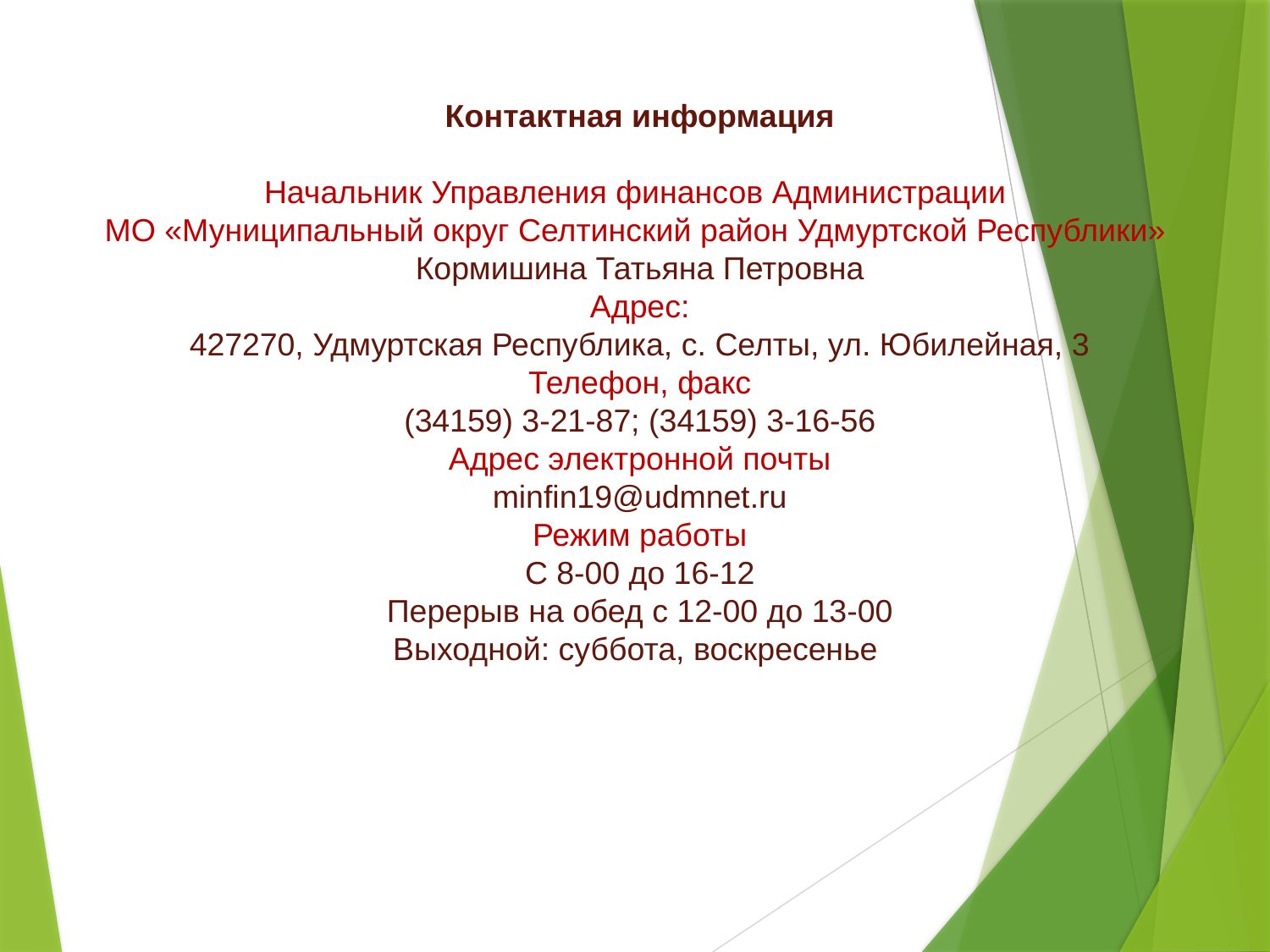

Контактная информация

Начальник Управления финансов Администрации
МО «Муниципальный округ Селтинский район Удмуртской Республики»
Кормишина Татьяна Петровна
Адрес:
427270, Удмуртская Республика, с. Селты, ул. Юбилейная, 3
Телефон, факс
(34159) 3-21-87; (34159) 3-16-56
Адрес электронной почты
minfin19@udmnet.ru
Режим работы
С 8-00 до 16-12
Перерыв на обед с 12-00 до 13-00
Выходной: суббота, воскресенье